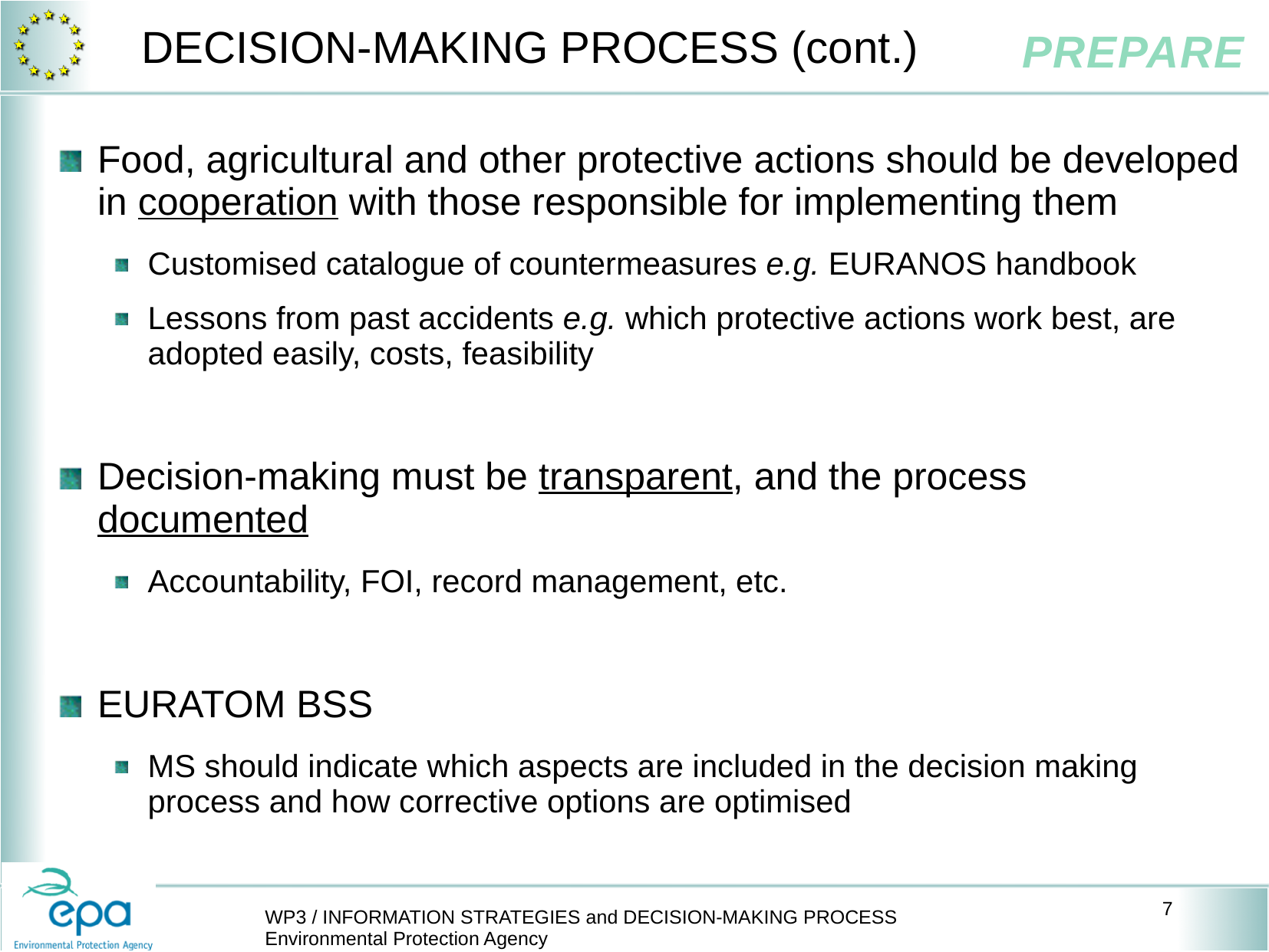

# DECISION-MAKING PROCESS (cont.)
Food, agricultural and other protective actions should be developed in cooperation with those responsible for implementing them
Customised catalogue of countermeasures e.g. EURANOS handbook
Lessons from past accidents e.g. which protective actions work best, are adopted easily, costs, feasibility

Decision-making must be transparent, and the process documented
Accountability, FOI, record management, etc.

EURATOM BSS
MS should indicate which aspects are included in the decision making process and how corrective options are optimised